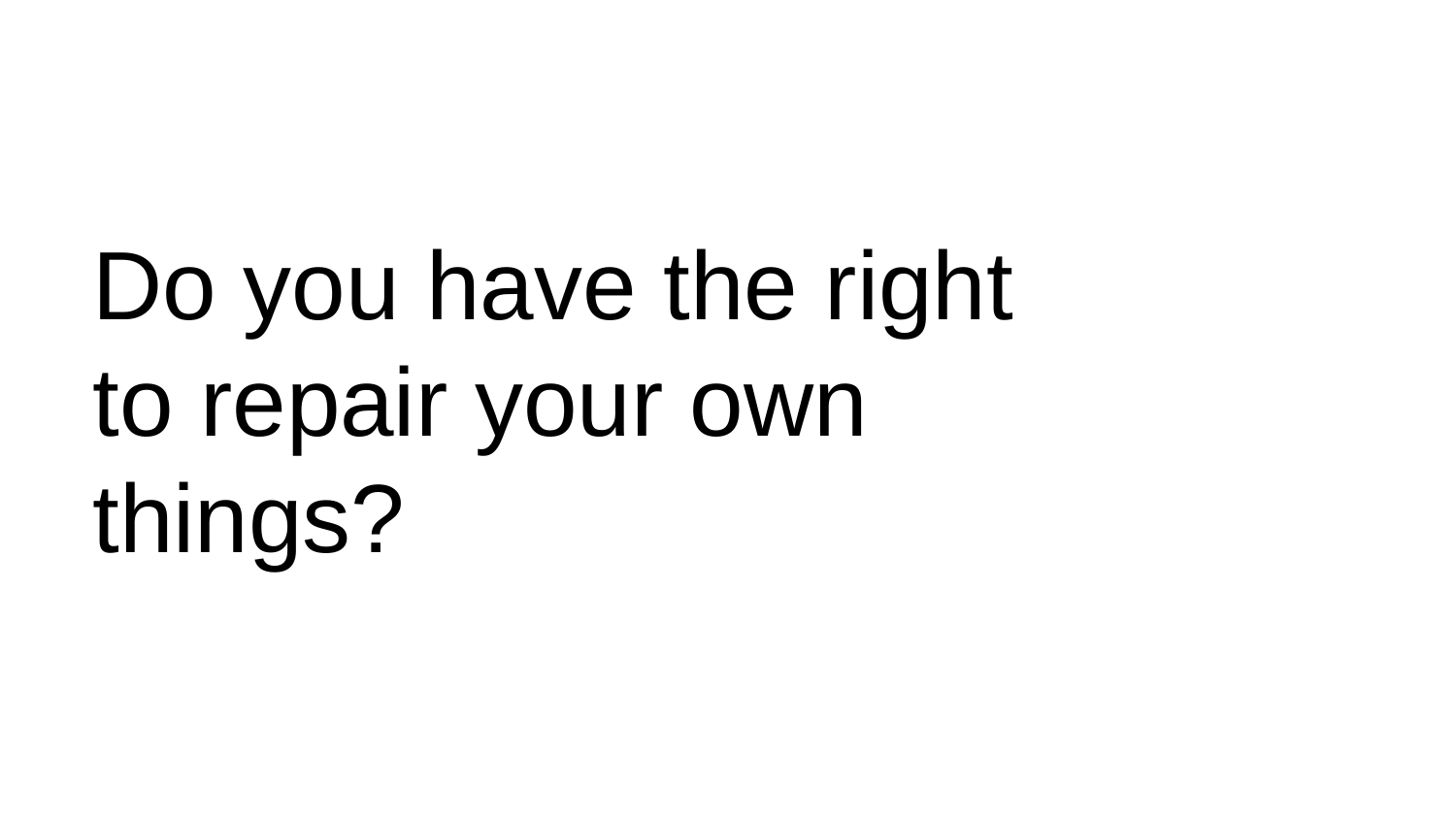

# Do you have the right to repair your own things?